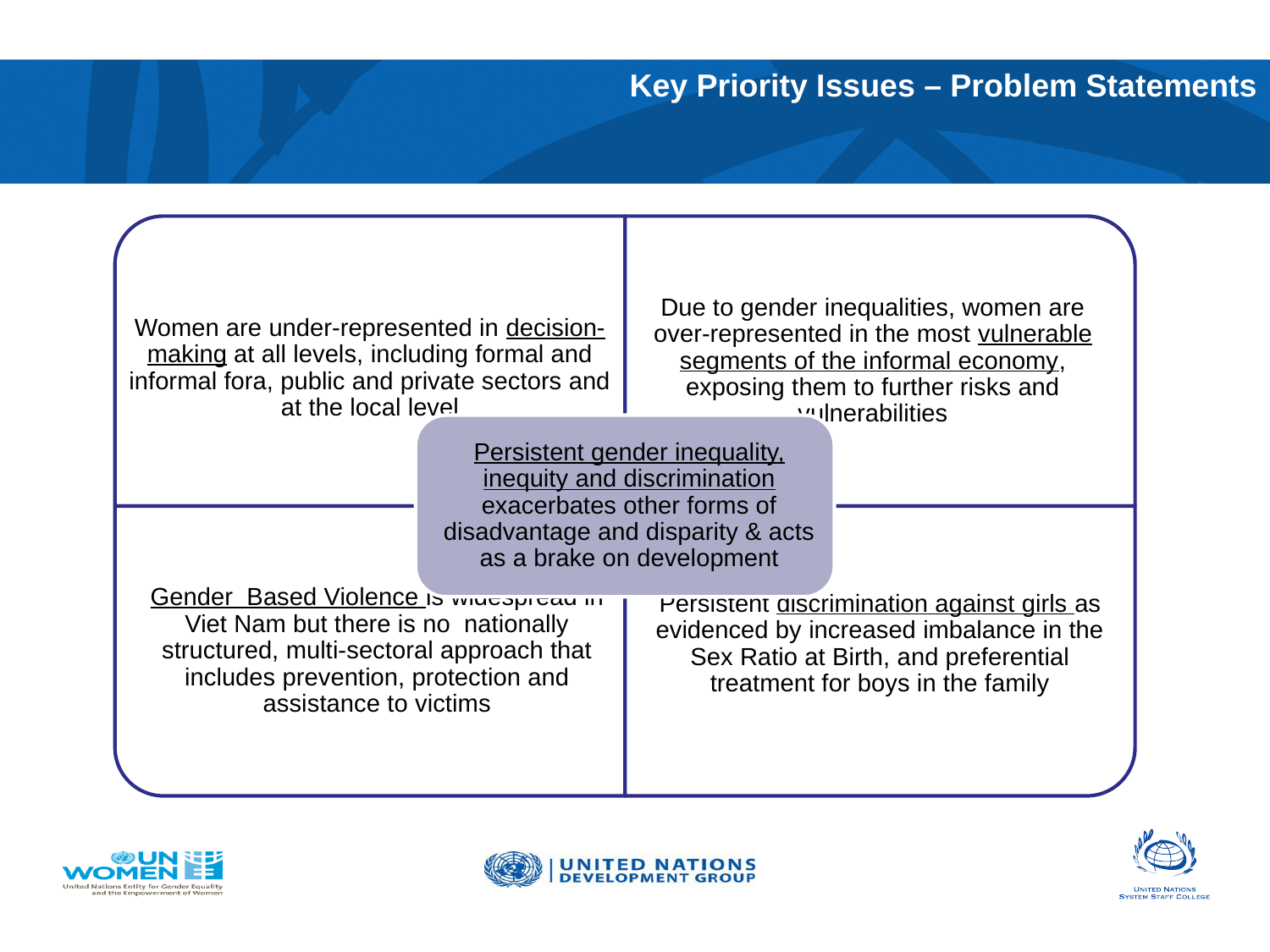

# Key Priority Issues – Problem Statements
Women are under-represented in decision-making at all levels, including formal and informal fora, public and private sectors and at the local level
Due to gender inequalities, women are over-represented in the most vulnerable segments of the informal economy, exposing them to further risks and vulnerabilities
Gender  Based Violence is widespread in Viet Nam but there is no  nationally structured, multi-sectoral approach that includes prevention, protection and assistance to victims
Persistent discrimination against girls as evidenced by increased imbalance in the Sex Ratio at Birth, and preferential treatment for boys in the family
Persistent gender inequality, inequity and discrimination exacerbates other forms of disadvantage and disparity & acts as a brake on development